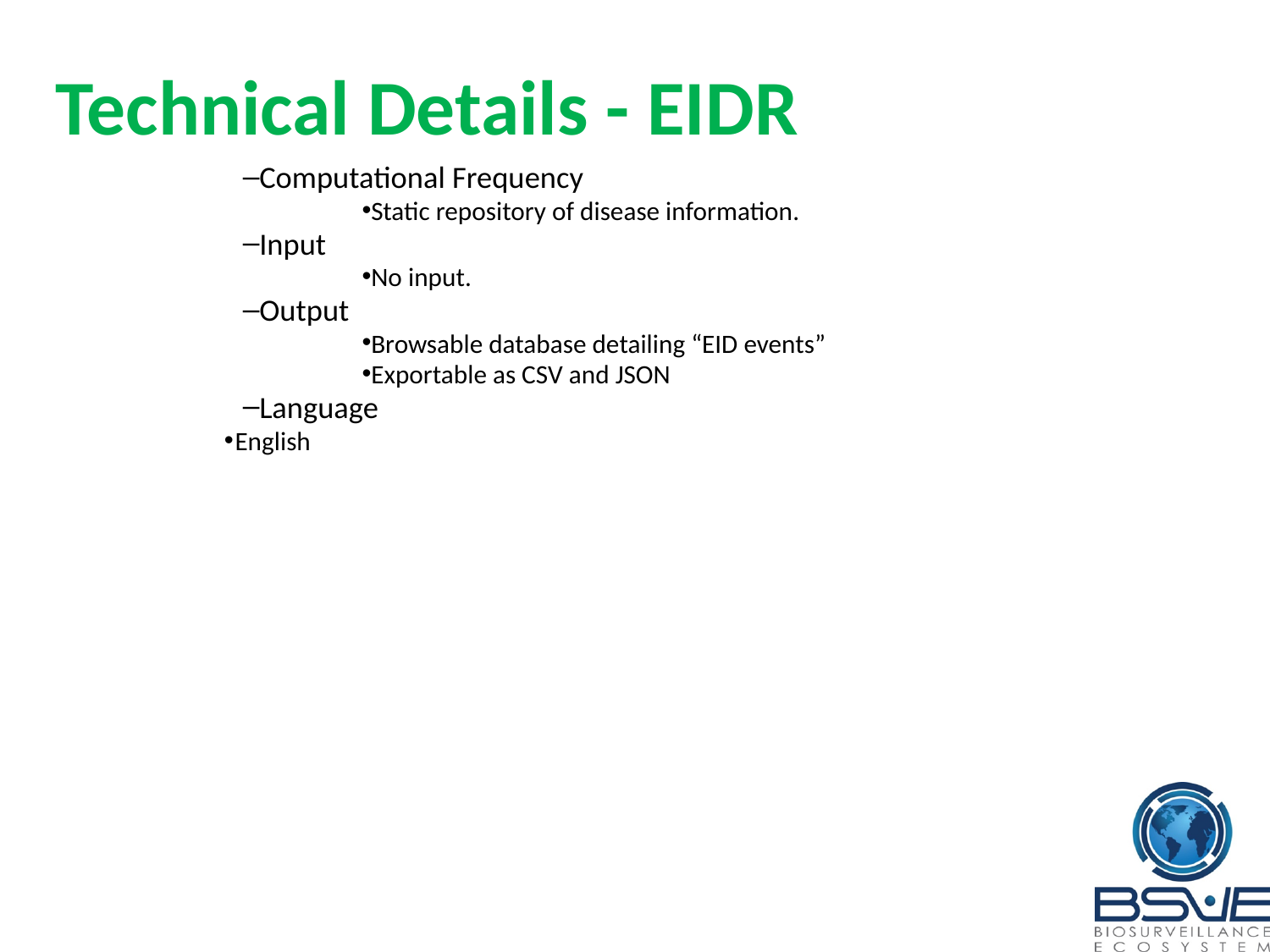

# Technical Details - EIDR
Computational Frequency
Static repository of disease information.
Input
No input.
Output
Browsable database detailing “EID events”
Exportable as CSV and JSON
Language
English